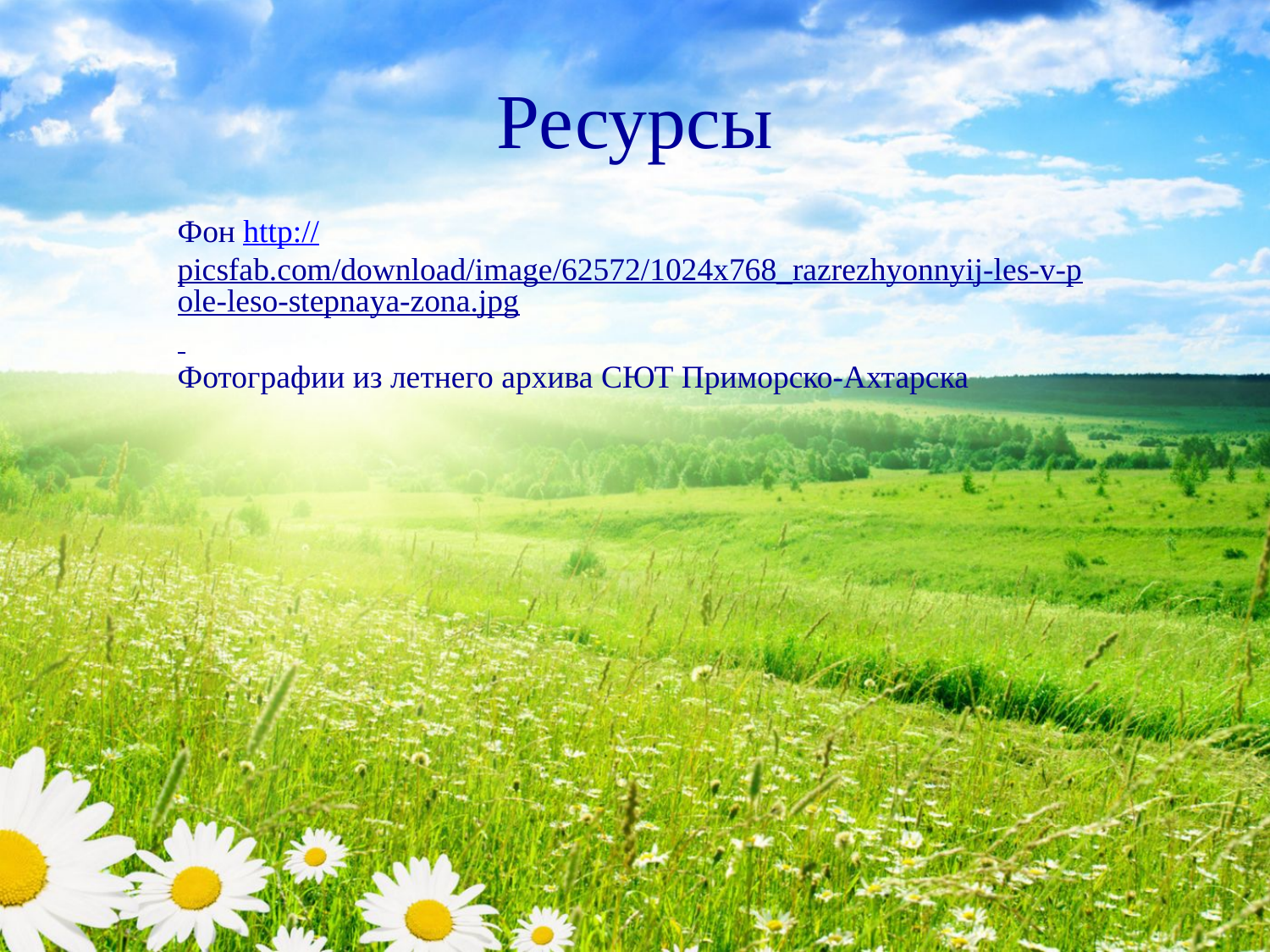

# Ресурсы
Фон http://picsfab.com/download/image/62572/1024x768_razrezhyonnyij-les-v-pole-leso-stepnaya-zona.jpg
Фотографии из летнего архива СЮТ Приморско-Ахтарска